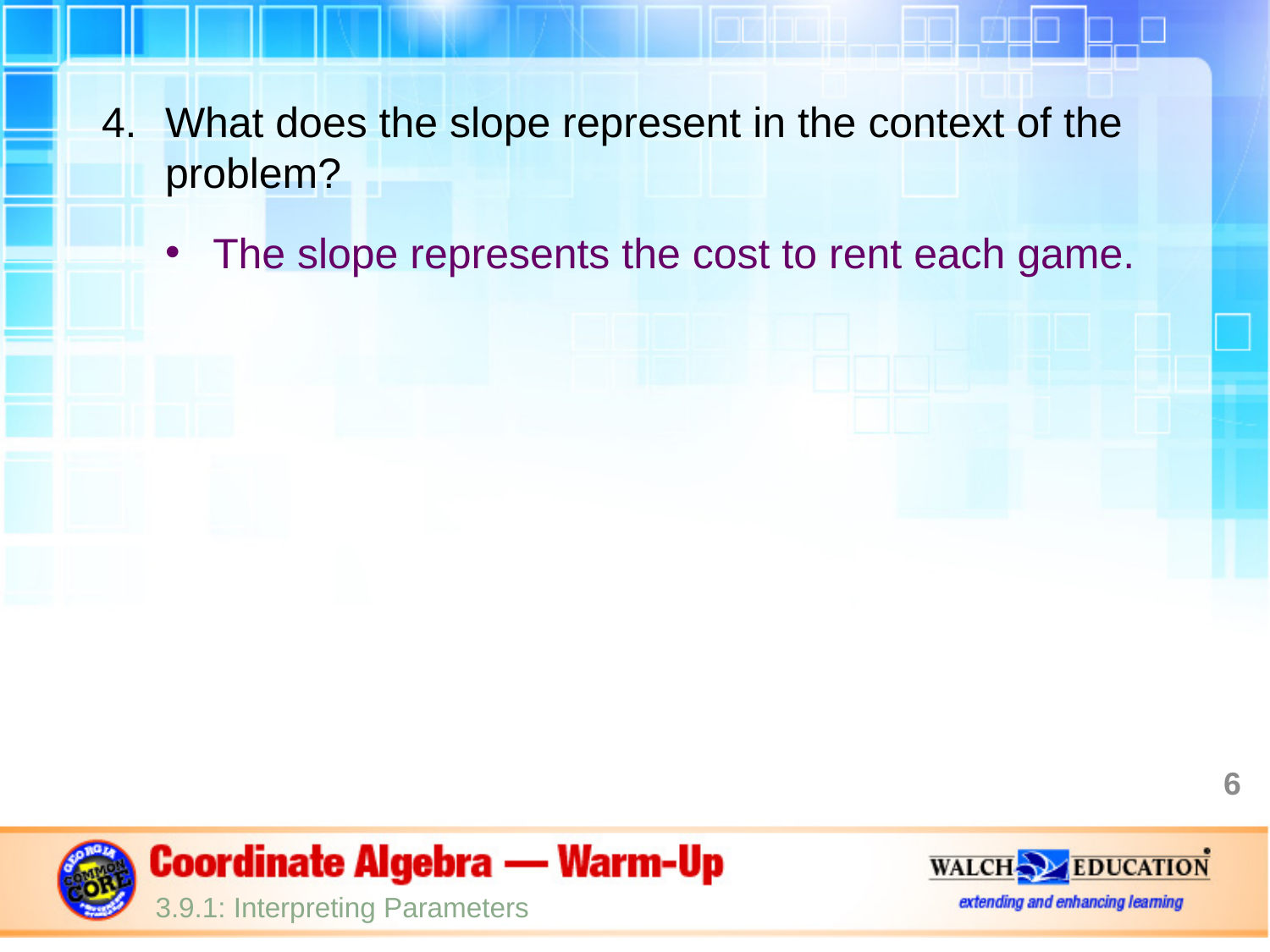

What does the slope represent in the context of the problem?
The slope represents the cost to rent each game.

6
3.9.1: Interpreting Parameters